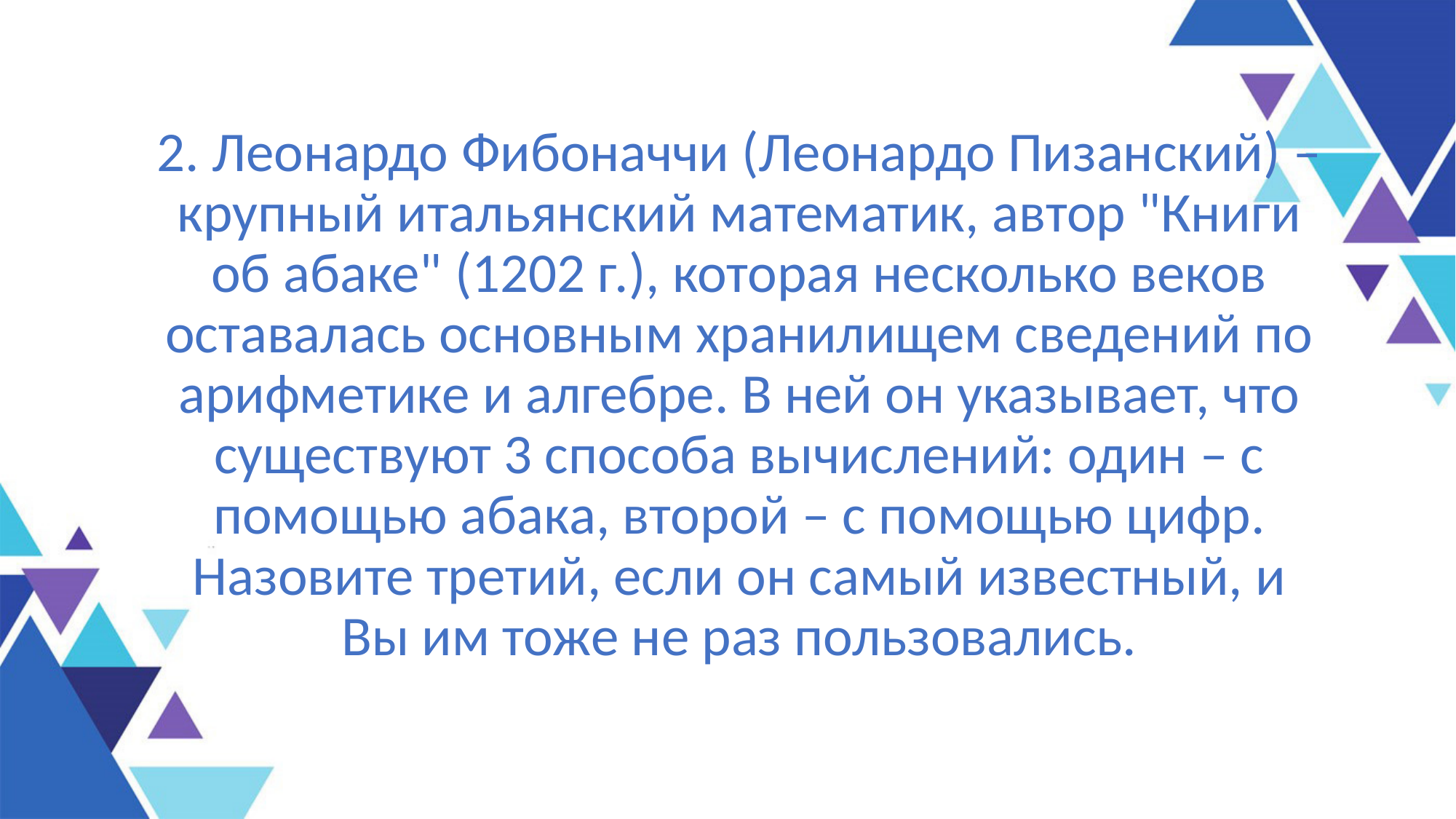

2. Леонардо Фибоначчи (Леонардо Пизанский) – крупный итальянский математик, автор "Книги об абаке" (1202 г.), которая несколько веков оставалась основным хранилищем сведений по арифметике и алгебре. В ней он указывает, что существуют 3 способа вычислений: один – с помощью абака, второй – с помощью цифр. Назовите третий, если он самый известный, и Вы им тоже не раз пользовались.